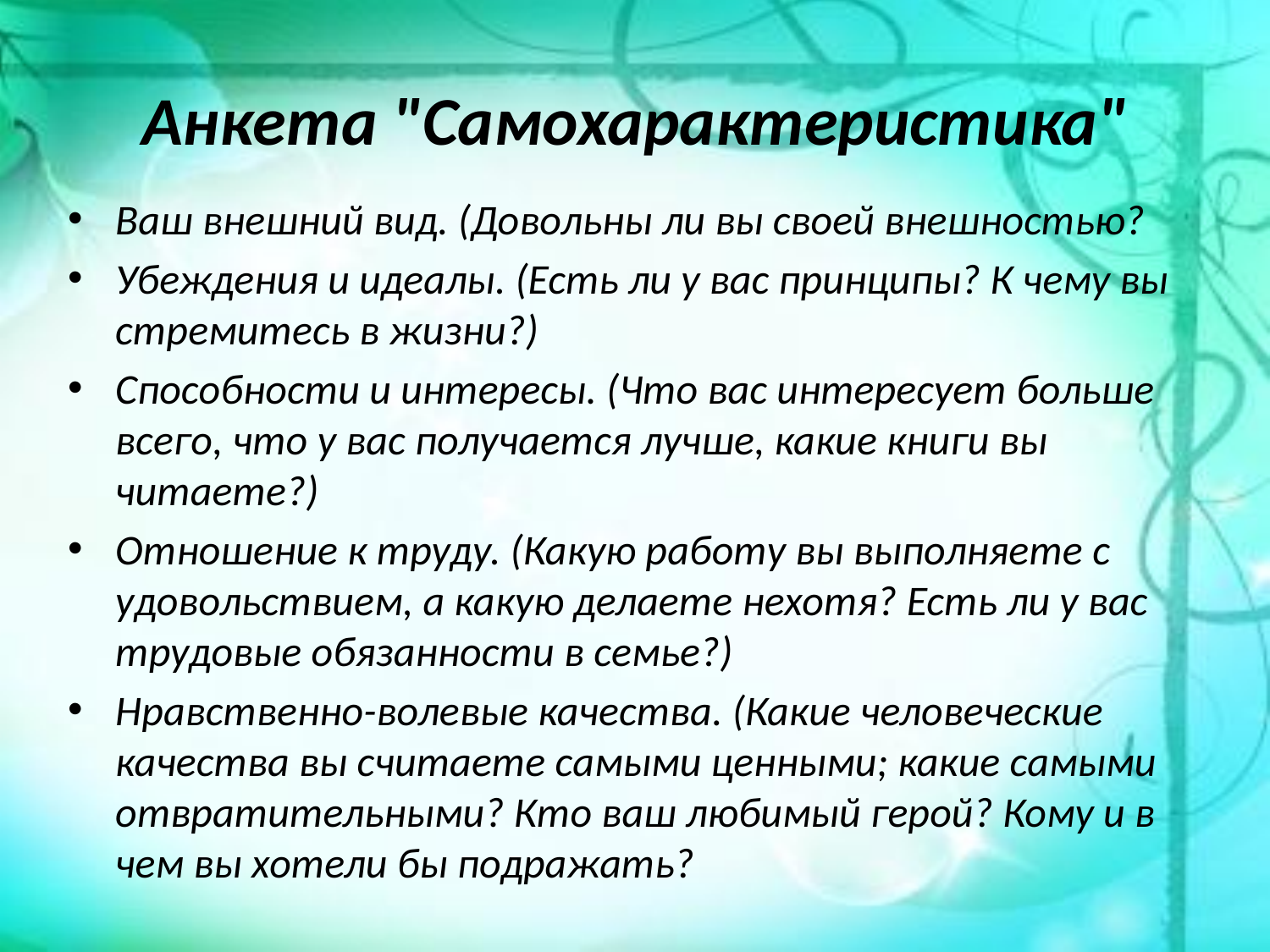

# Анкета "Самохарактеристика"
Ваш внешний вид. (Довольны ли вы своей внешностью?
Убеждения и идеалы. (Есть ли у вас принципы? К чему вы стремитесь в жизни?)
Способности и интересы. (Что вас интересует больше всего, что у вас получается лучше, какие книги вы читаете?)
Отношение к труду. (Какую работу вы выполняете с удовольствием, а какую делаете нехотя? Есть ли у вас трудовые обязанности в семье?)
Нравственно-волевые качества. (Какие человеческие качества вы считаете самыми ценными; какие самыми отвратительными? Кто ваш любимый герой? Кому и в чем вы хотели бы подражать?